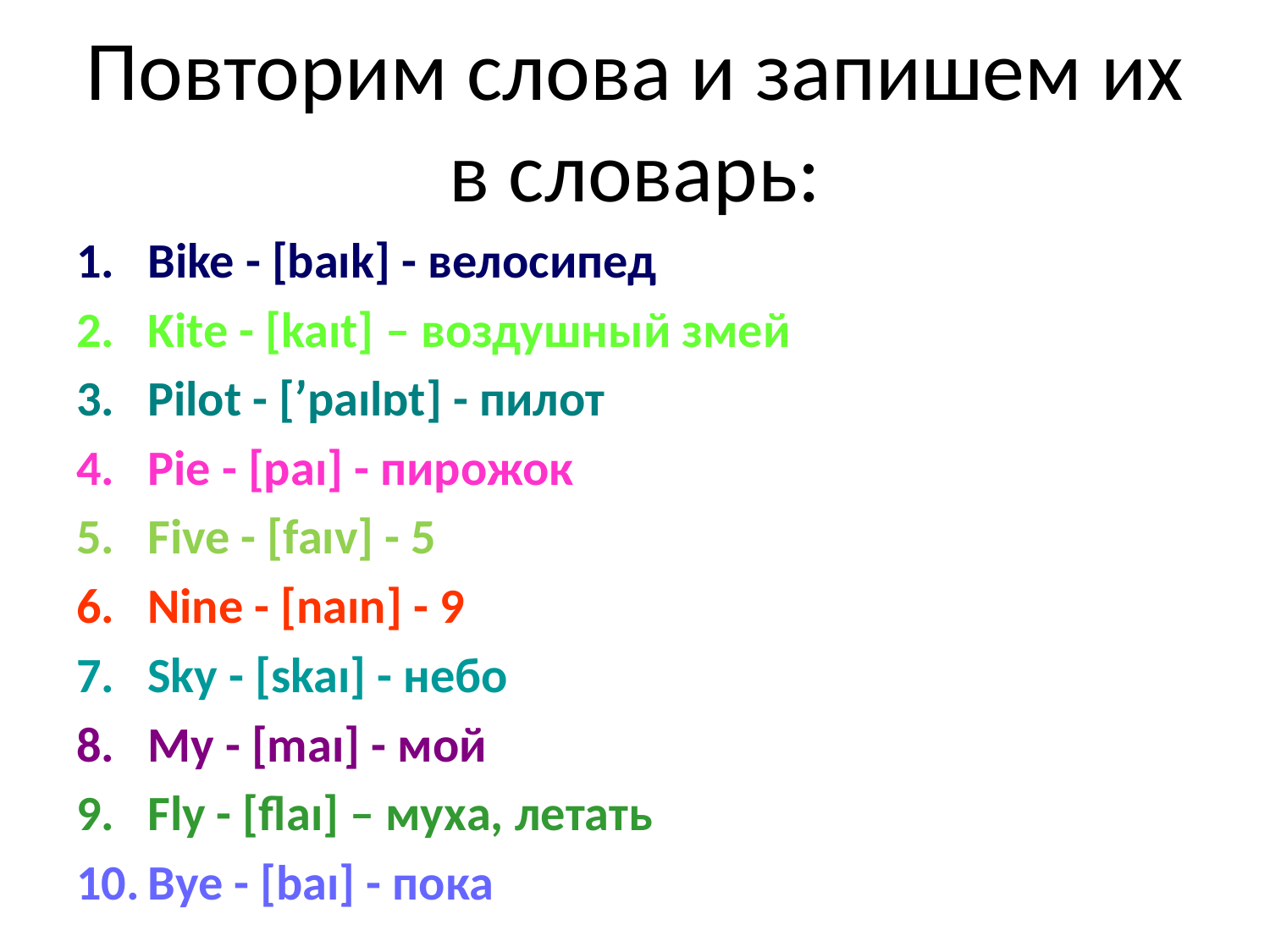

# Повторим слова и запишем их в словарь:
Bike - [baık] - велосипед
Kite - [kaıt] – воздушный змей
Pilot - [ʹpaılɒt] - пилот
Pie - [paı] - пирожок
Five - [faıv] - 5
Nine - [naın] - 9
Sky - [skaı] - небо
My - [maı] - мой
Fly - [flaı] – муха, летать
Bye - [baı] - пока